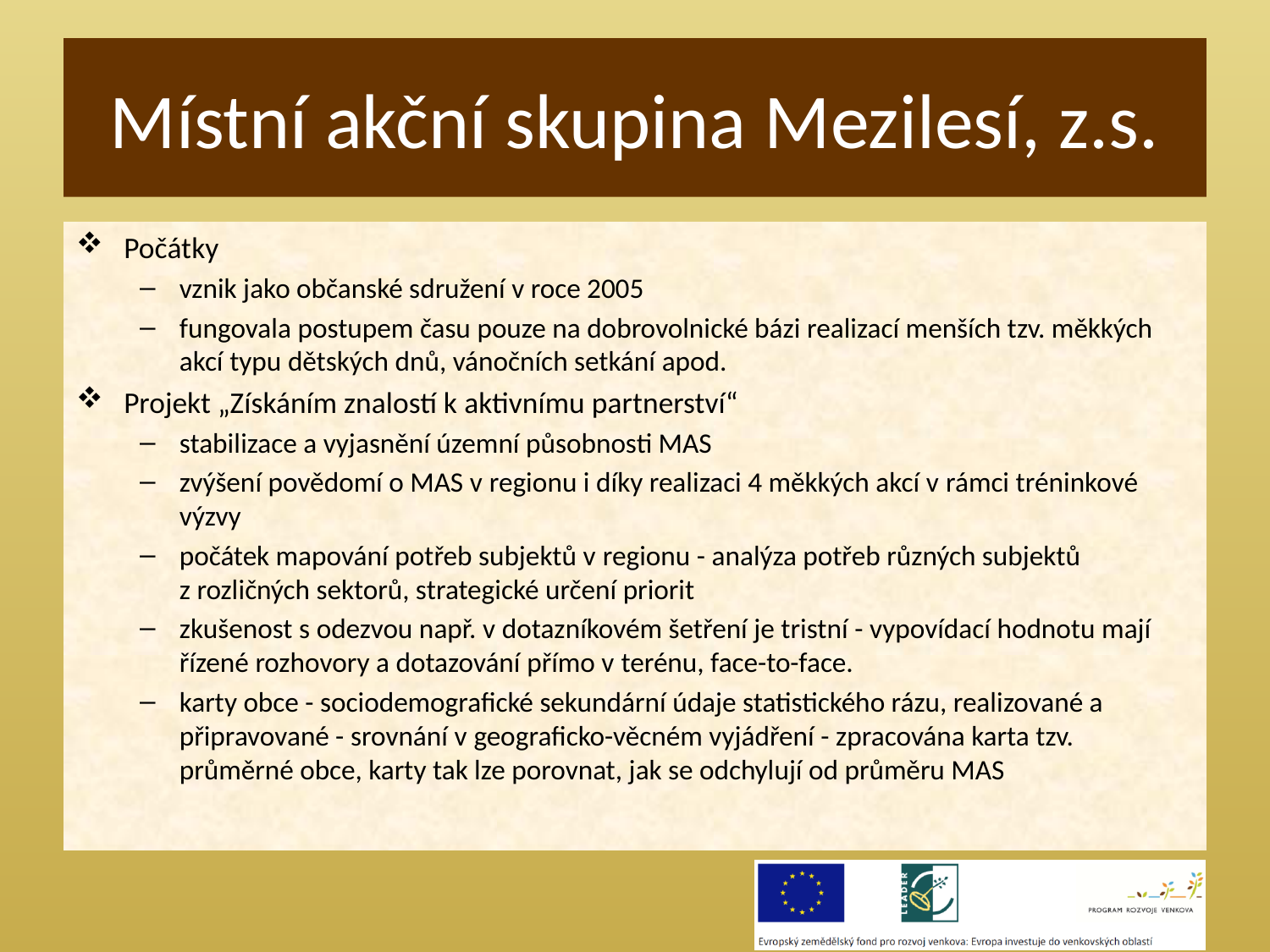

# Místní akční skupina Mezilesí, z.s.
Počátky
vznik jako občanské sdružení v roce 2005
fungovala postupem času pouze na dobrovolnické bázi realizací menších tzv. měkkých akcí typu dětských dnů, vánočních setkání apod.
Projekt „Získáním znalostí k aktivnímu partnerství“
stabilizace a vyjasnění územní působnosti MAS
zvýšení povědomí o MAS v regionu i díky realizaci 4 měkkých akcí v rámci tréninkové výzvy
počátek mapování potřeb subjektů v regionu - analýza potřeb různých subjektů
z rozličných sektorů, strategické určení priorit
zkušenost s odezvou např. v dotazníkovém šetření je tristní - vypovídací hodnotu mají řízené rozhovory a dotazování přímo v terénu, face-to-face.
karty obce - sociodemografické sekundární údaje statistického rázu, realizované a připravované - srovnání v geograficko-věcném vyjádření - zpracována karta tzv. průměrné obce, karty tak lze porovnat, jak se odchylují od průměru MAS